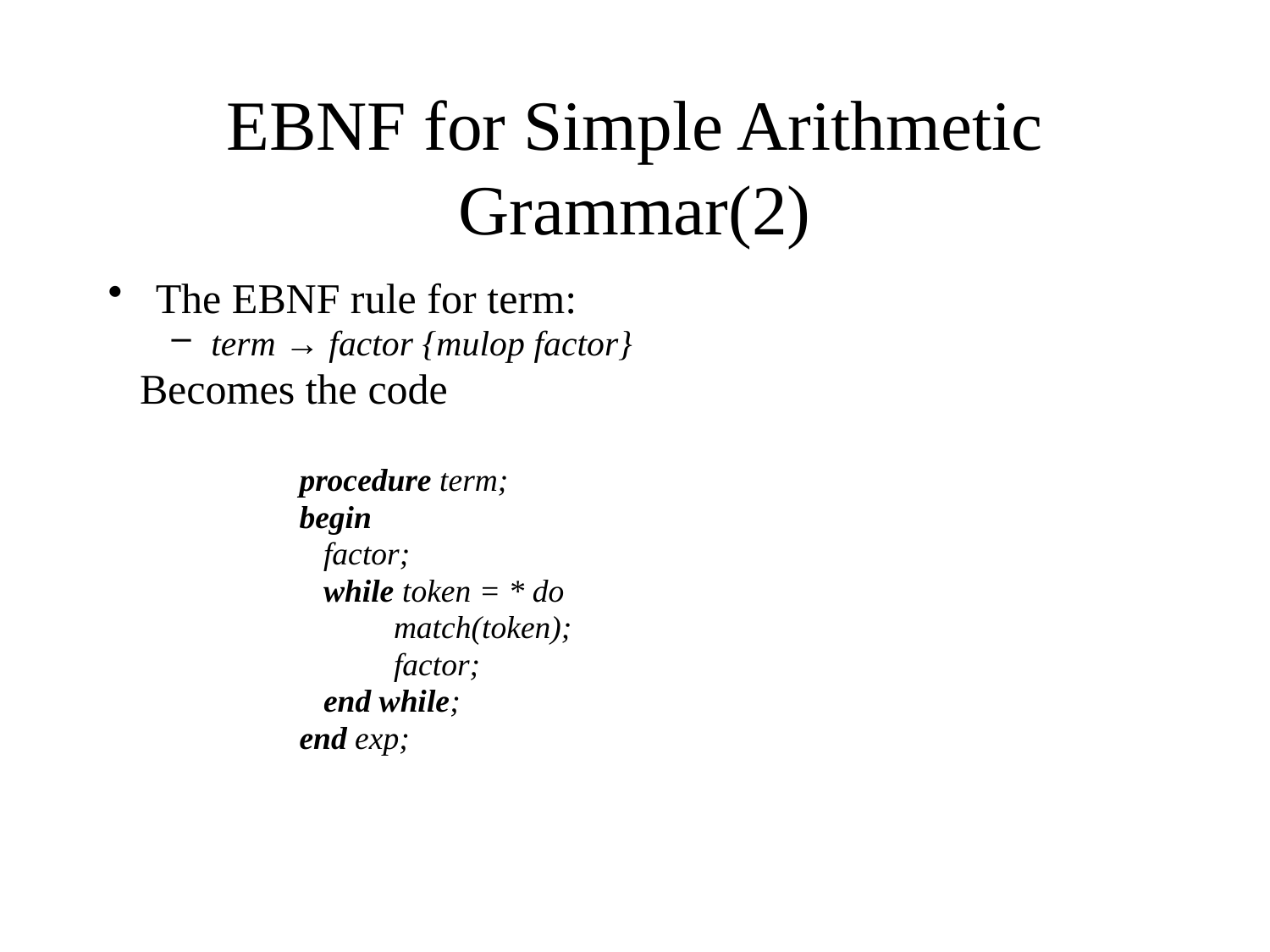

# EBNF for Simple Arithmetic Grammar(2)
The EBNF rule for term:
term → factor {mulop factor}
   Becomes the code

        procedure term;
        begin
           factor;
           while token = * do
		match(token);
		factor;
           end while;
        end exp;